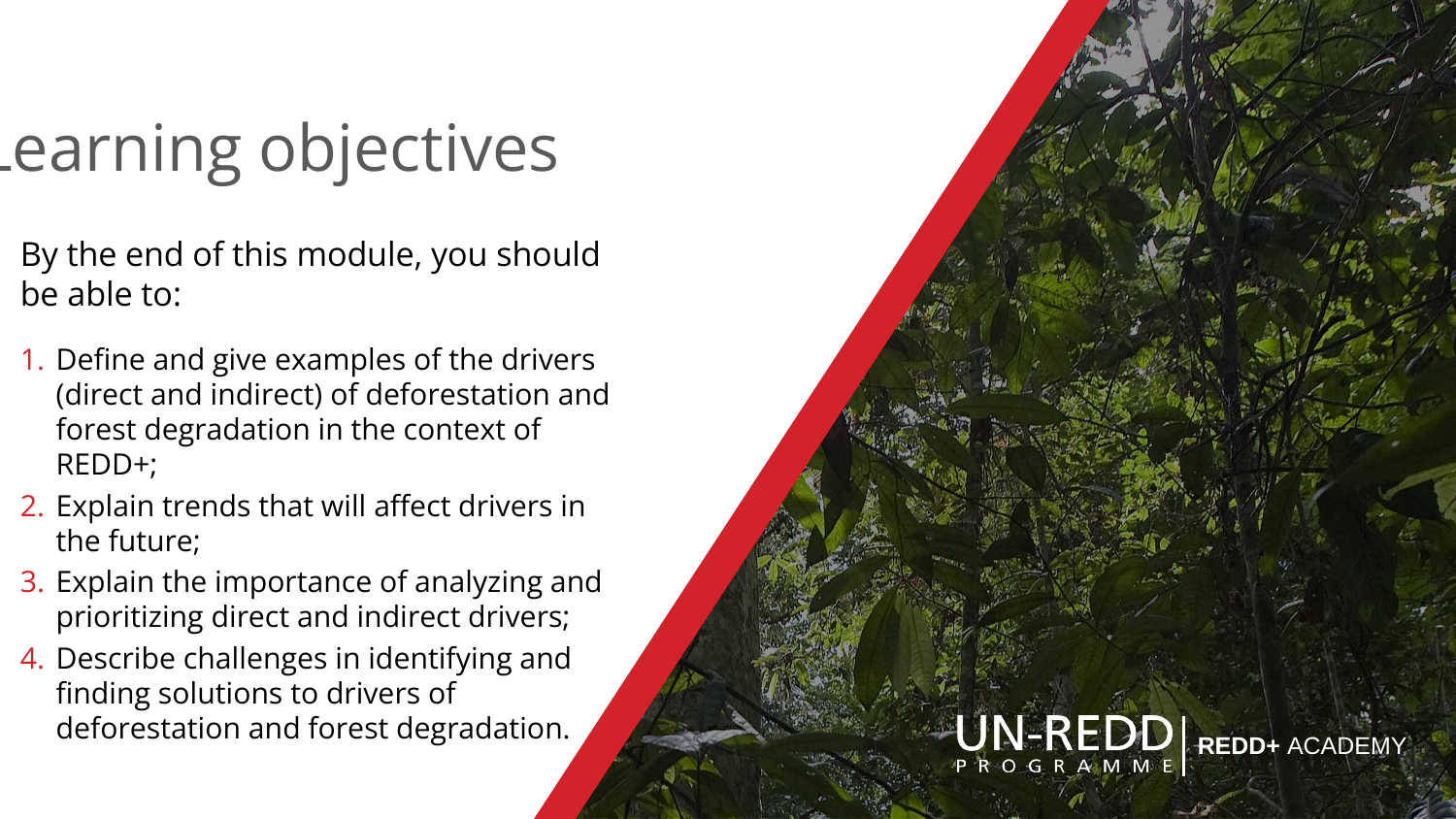

By the end of this module, you should be able to:
Define and give examples of the drivers (direct and indirect) of deforestation and forest degradation in the context of REDD+;
Explain trends that will affect drivers in the future;
Explain the importance of analyzing and prioritizing direct and indirect drivers;
Describe challenges in identifying and finding solutions to drivers of deforestation and forest degradation.